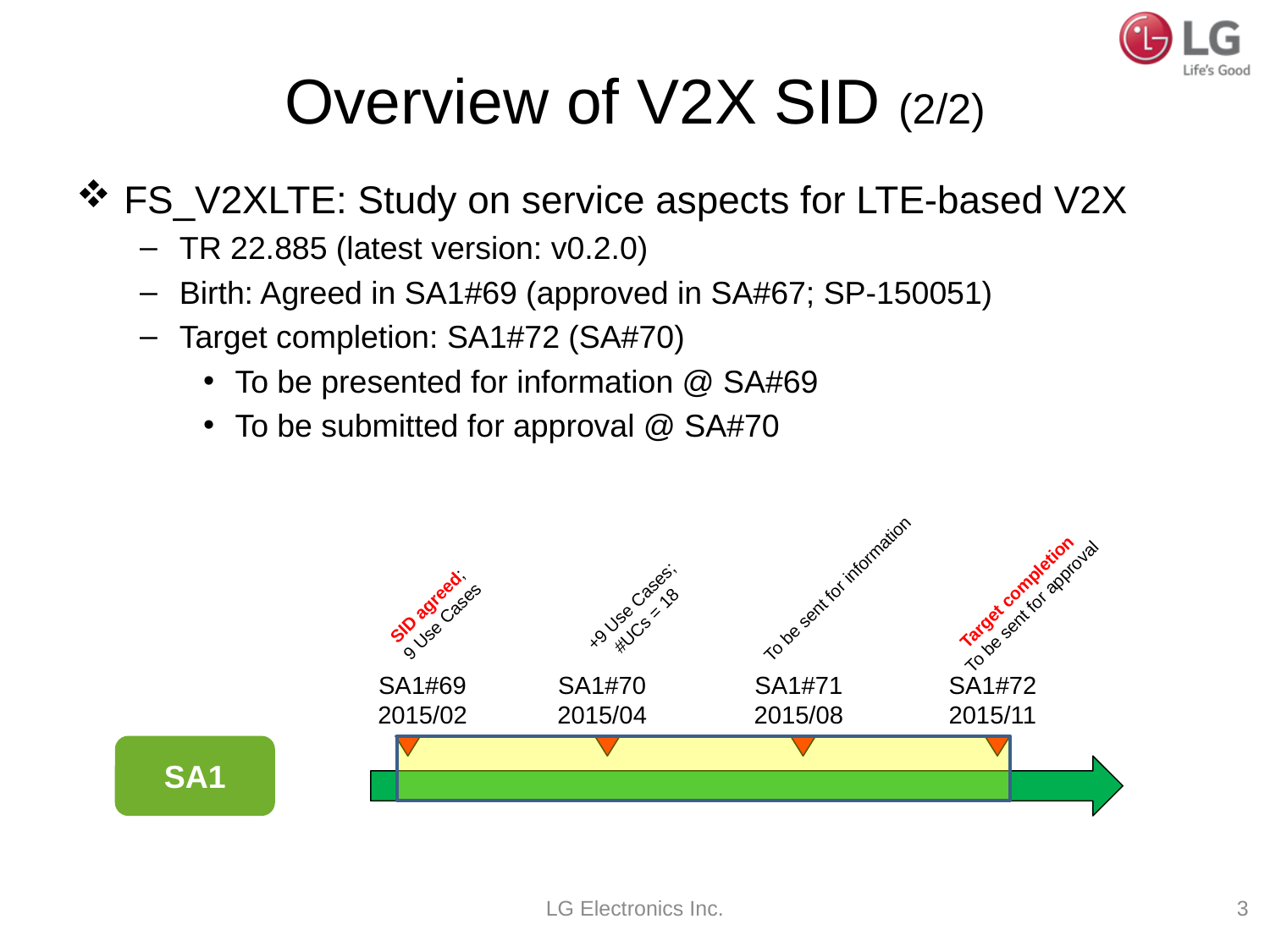

# Overview of V2X SID (2/2)
FS_V2XLTE: Study on service aspects for LTE-based V2X
TR 22.885 (latest version: v0.2.0)
Birth: Agreed in SA1#69 (approved in SA#67; SP-150051)
Target completion: SA1#72 (SA#70)
To be presented for information @ SA#69
To be submitted for approval @ SA#70

Target completion
To be sent for approval
To be sent for information
+9 Use Cases;
#UCs = 18
SID agreed;
9 Use Cases
SA1#69
2015/02
SA1#70
2015/04
SA1#71
2015/08
SA1#72
2015/11
SA1

LG Electronics Inc.
3